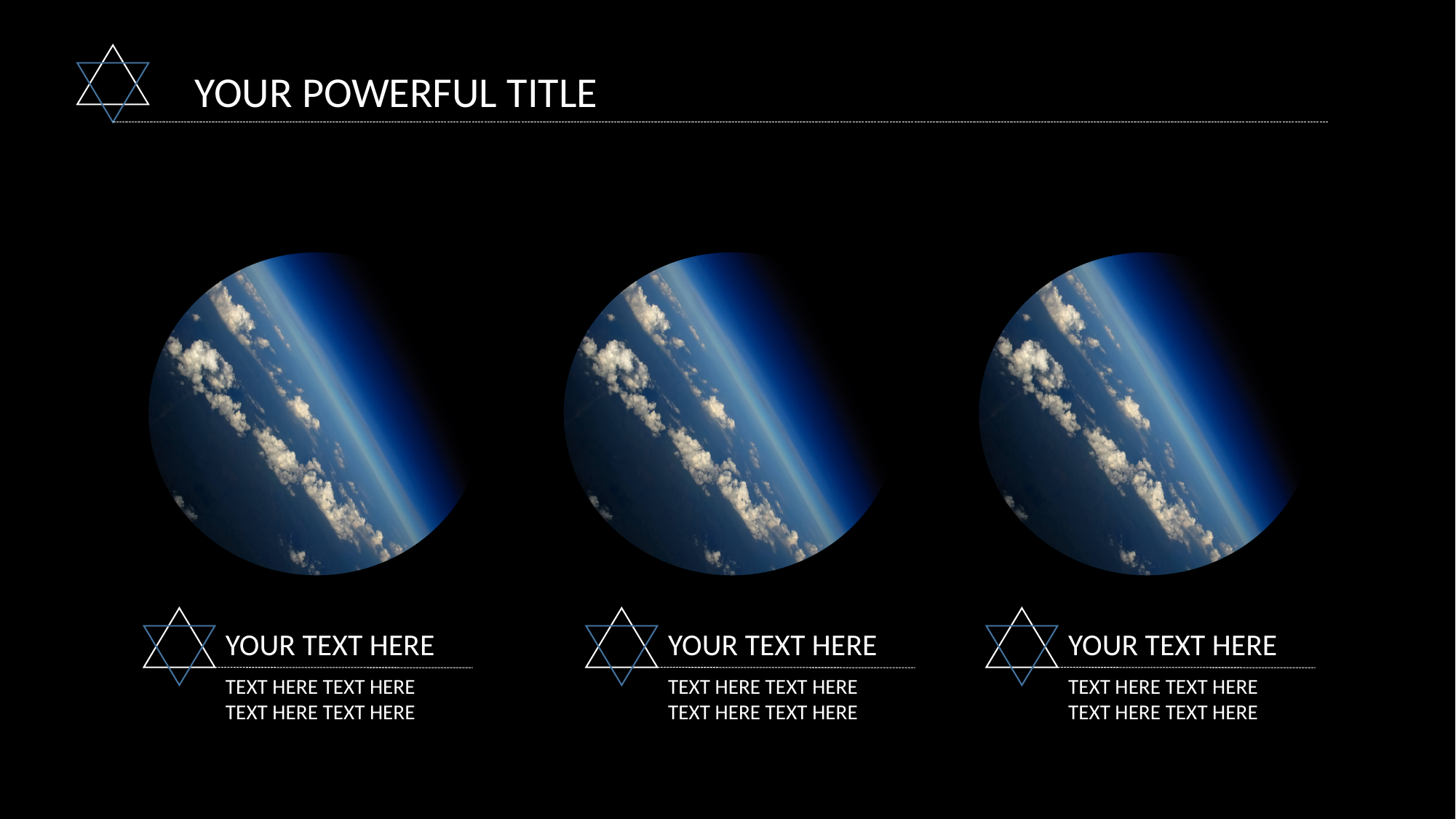

YOUR POWERFUL TITLE

YOUR TEXT HERE
YOUR TEXT HERE
YOUR TEXT HERE
TEXT HERE TEXT HERE
TEXT HERE TEXT HERE
TEXT HERE TEXT HERE
TEXT HERE TEXT HERE
TEXT HERE TEXT HERE
TEXT HERE TEXT HERE